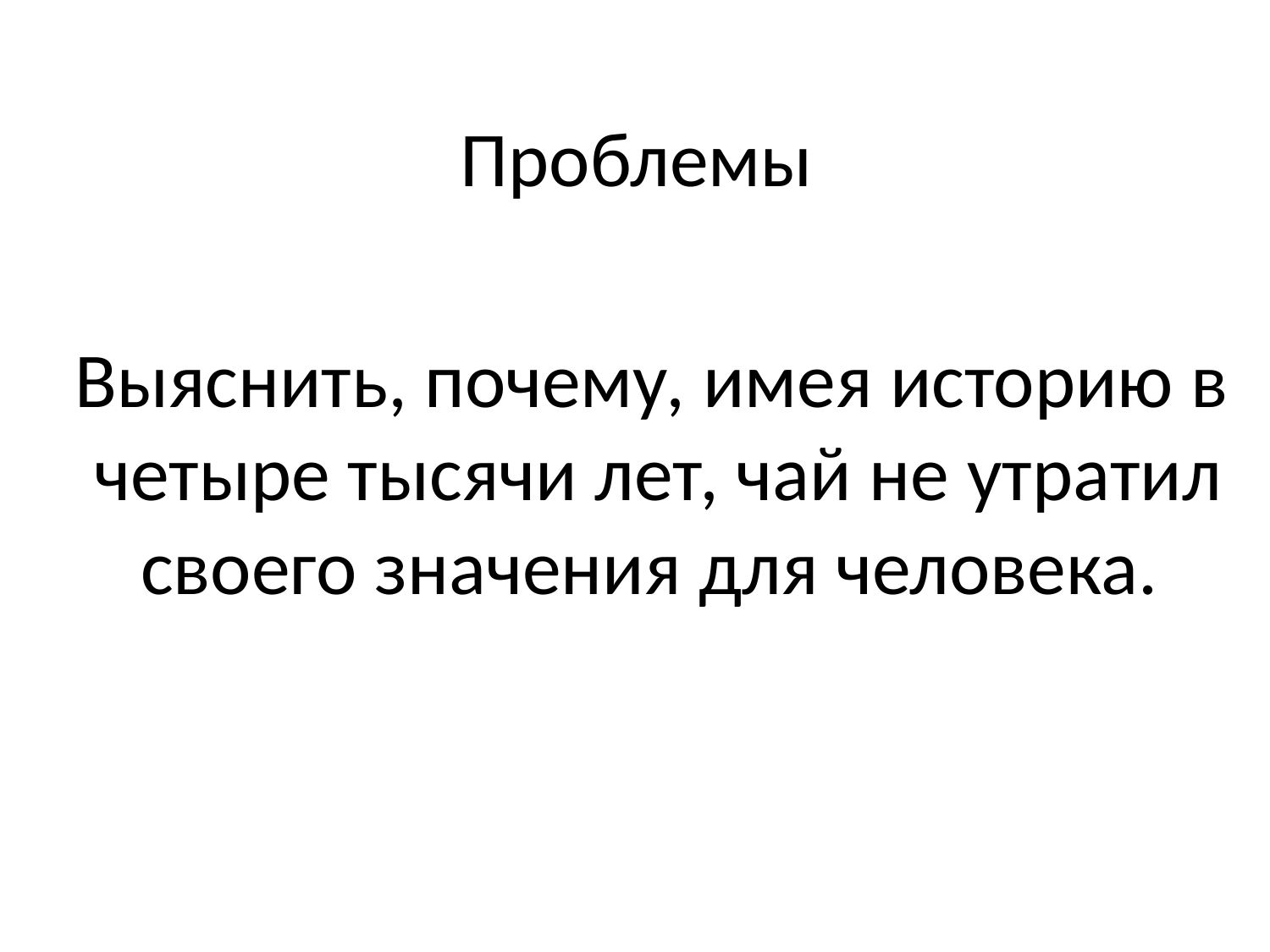

# Проблемы
  Выяснить, почему, имея историю в четыре тысячи лет, чай не утратил своего значения для человека.